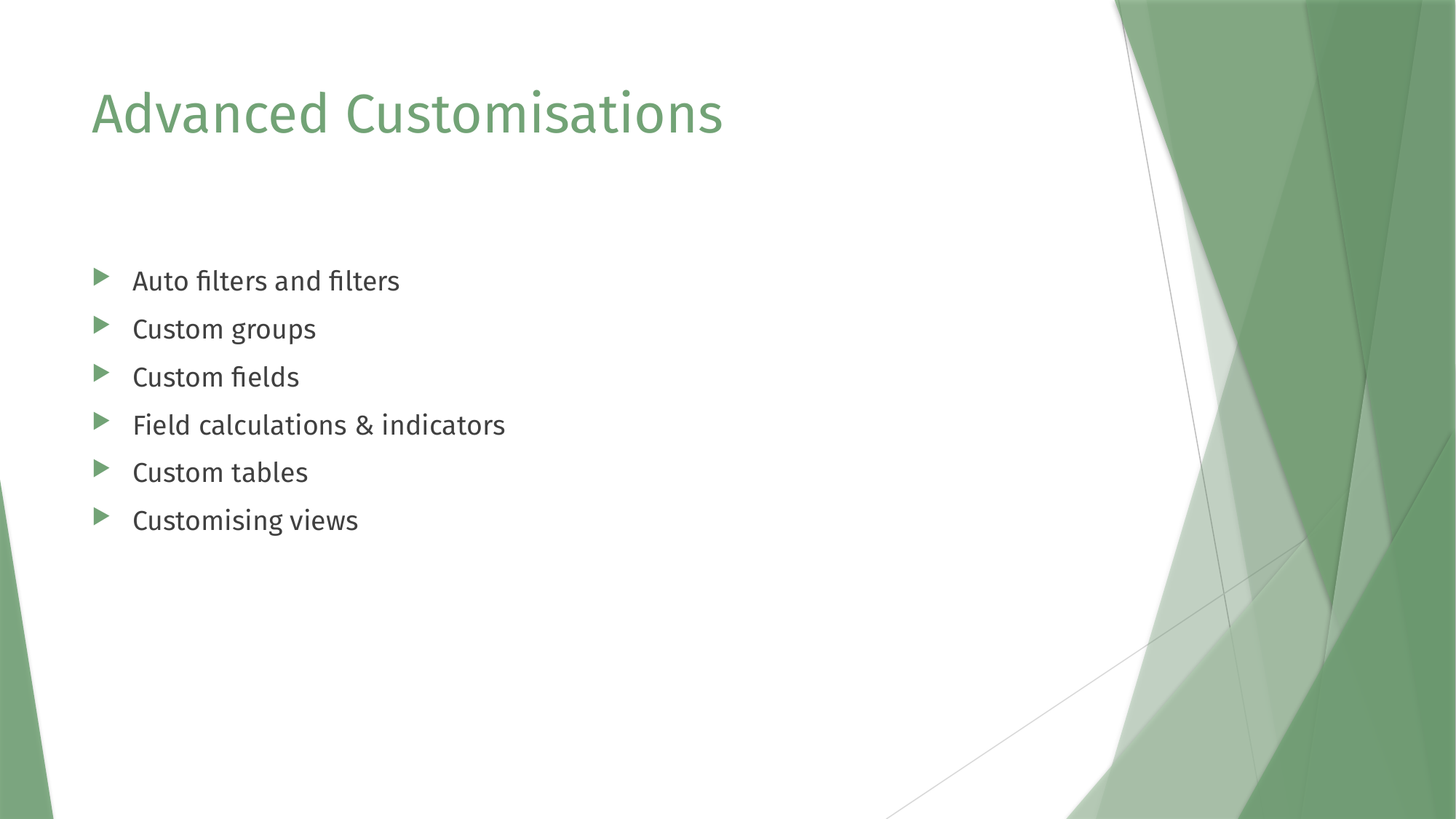

# Advanced Customisations
Auto filters and filters
Custom groups
Custom fields
Field calculations & indicators
Custom tables
Customising views